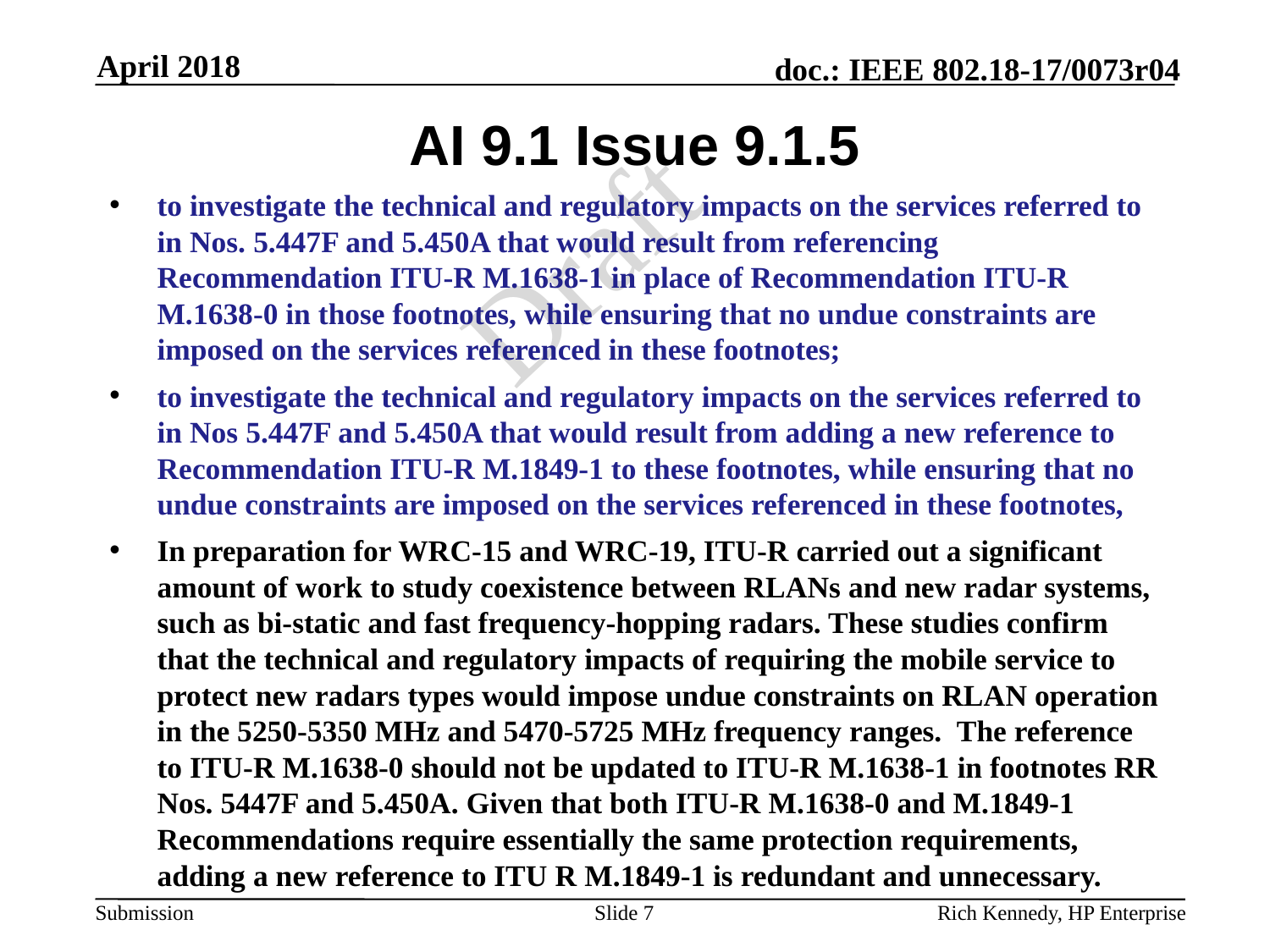

April 2018
# AI 9.1 Issue 9.1.5
to investigate the technical and regulatory impacts on the services referred to in Nos. 5.447F and 5.450A that would result from referencing Recommendation ITU-R M.1638-1 in place of Recommendation ITU-R M.1638-0 in those footnotes, while ensuring that no undue constraints are imposed on the services referenced in these footnotes;
to investigate the technical and regulatory impacts on the services referred to in Nos 5.447F and 5.450A that would result from adding a new reference to Recommendation ITU-R M.1849-1 to these footnotes, while ensuring that no undue constraints are imposed on the services referenced in these footnotes,
In preparation for WRC-15 and WRC-19, ITU-R carried out a significant amount of work to study coexistence between RLANs and new radar systems, such as bi-static and fast frequency-hopping radars. These studies confirm that the technical and regulatory impacts of requiring the mobile service to protect new radars types would impose undue constraints on RLAN operation in the 5250-5350 MHz and 5470-5725 MHz frequency ranges.  The reference to ITU-R M.1638-0 should not be updated to ITU-R M.1638-1 in footnotes RR Nos. 5447F and 5.450A. Given that both ITU-R M.1638-0 and M.1849-1 Recommendations require essentially the same protection requirements, adding a new reference to ITU R M.1849-1 is redundant and unnecessary.

Slide 7
Rich Kennedy, HP Enterprise